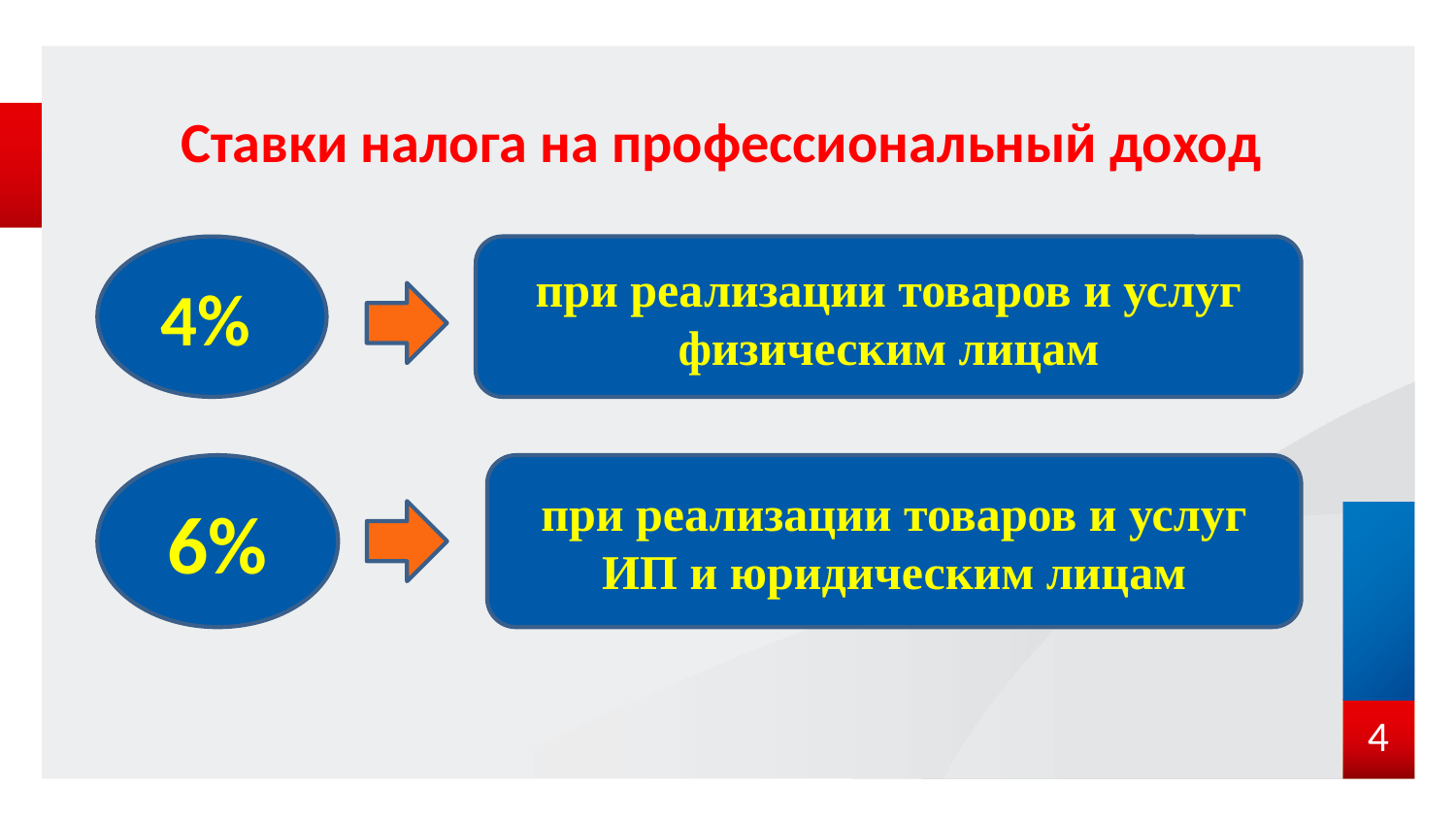

# Ставки налога на профессиональный доход
4%
при реализации товаров и услуг физическим лицам

6%
при реализации товаров и услуг ИП и юридическим лицам

4